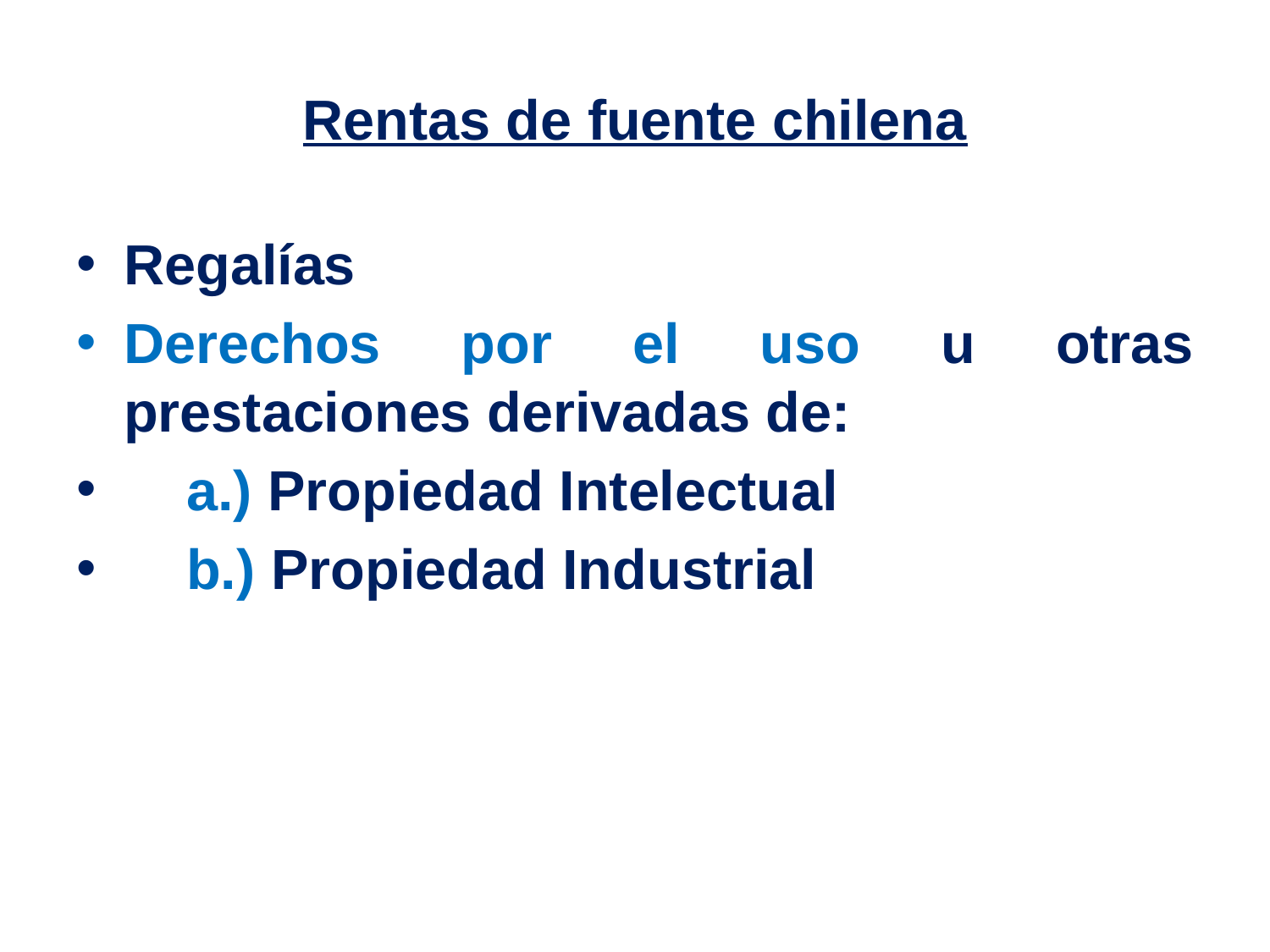

# Rentas de fuente chilena
Regalías
Derechos por el uso u otras prestaciones derivadas de:
    a.) Propiedad Intelectual
    b.) Propiedad Industrial